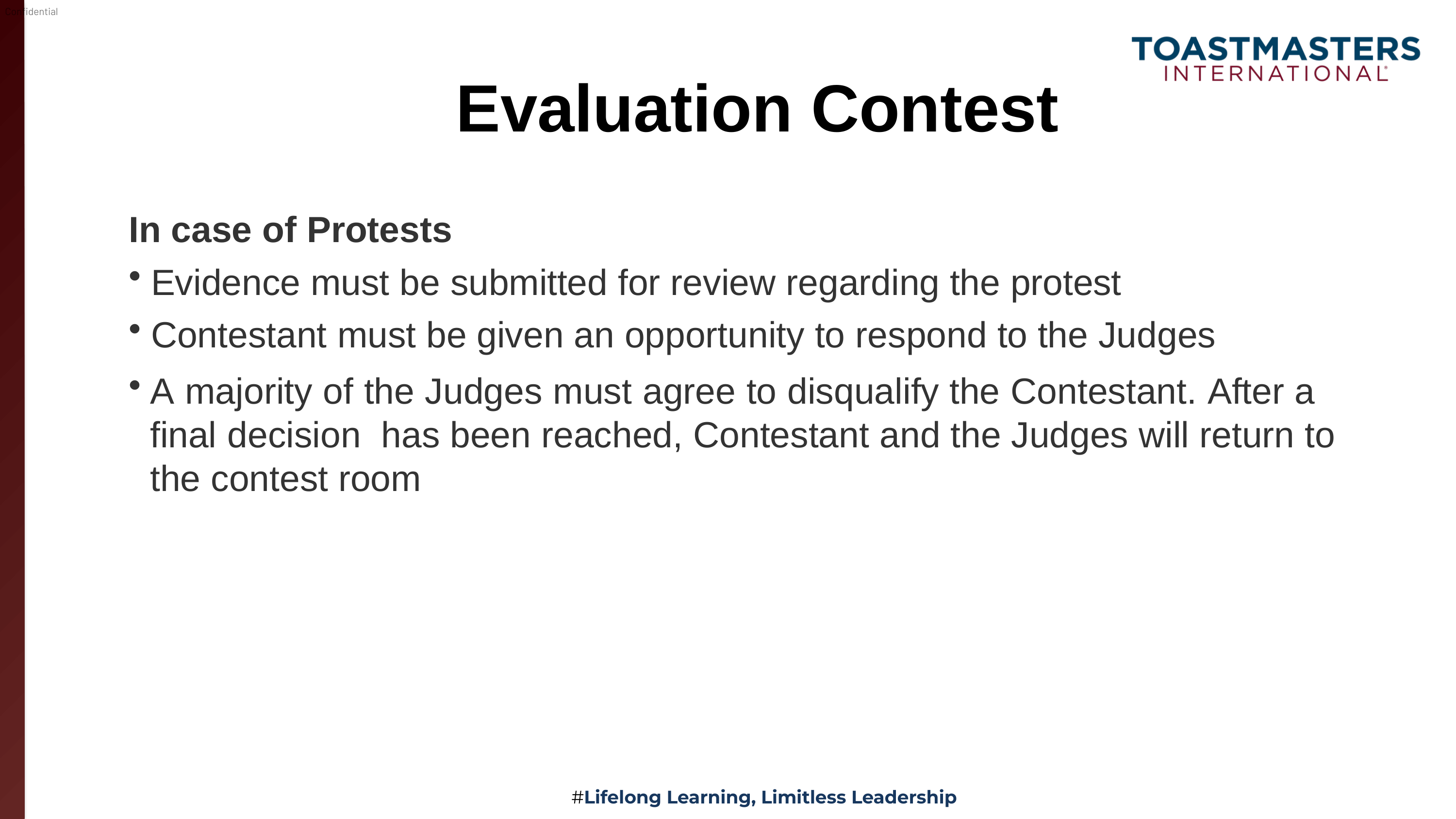

# Evaluation Contest
In case of Protests
Evidence must be submitted for review regarding the protest
Contestant must be given an opportunity to respond to the Judges
A majority of the Judges must agree to disqualify the Contestant. After a final decision  has been reached, Contestant and the Judges will return to the contest room